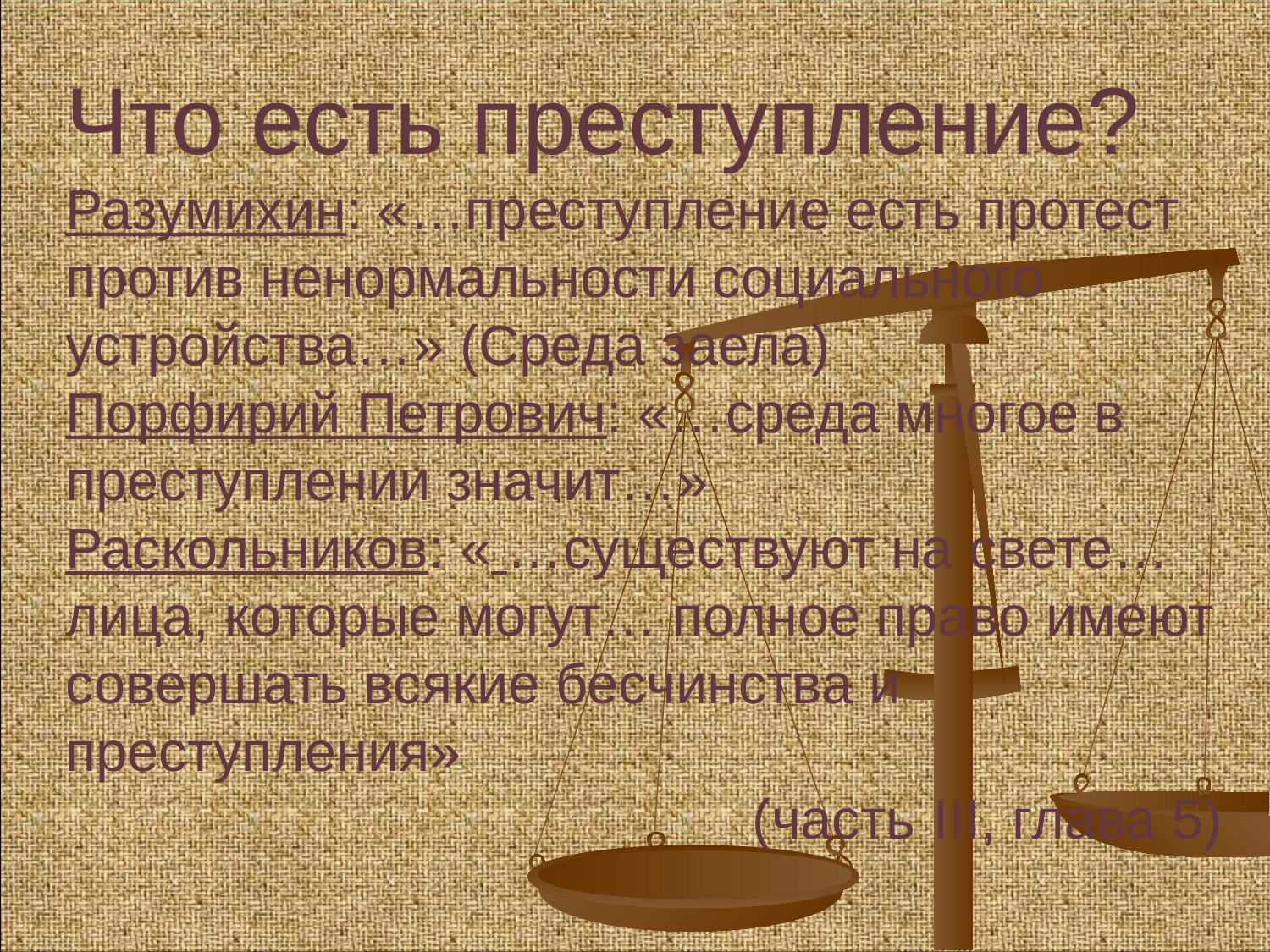

Что есть преступление?
Разумихин: «…преступление есть протест против ненормальности социального устройства…» (Среда заела)
Порфирий Петрович: «…среда многое в преступлении значит…»
Раскольников: « …существуют на свете… лица, которые могут… полное право имеют совершать всякие бесчинства и преступления»
                                            (часть III, глава 5)